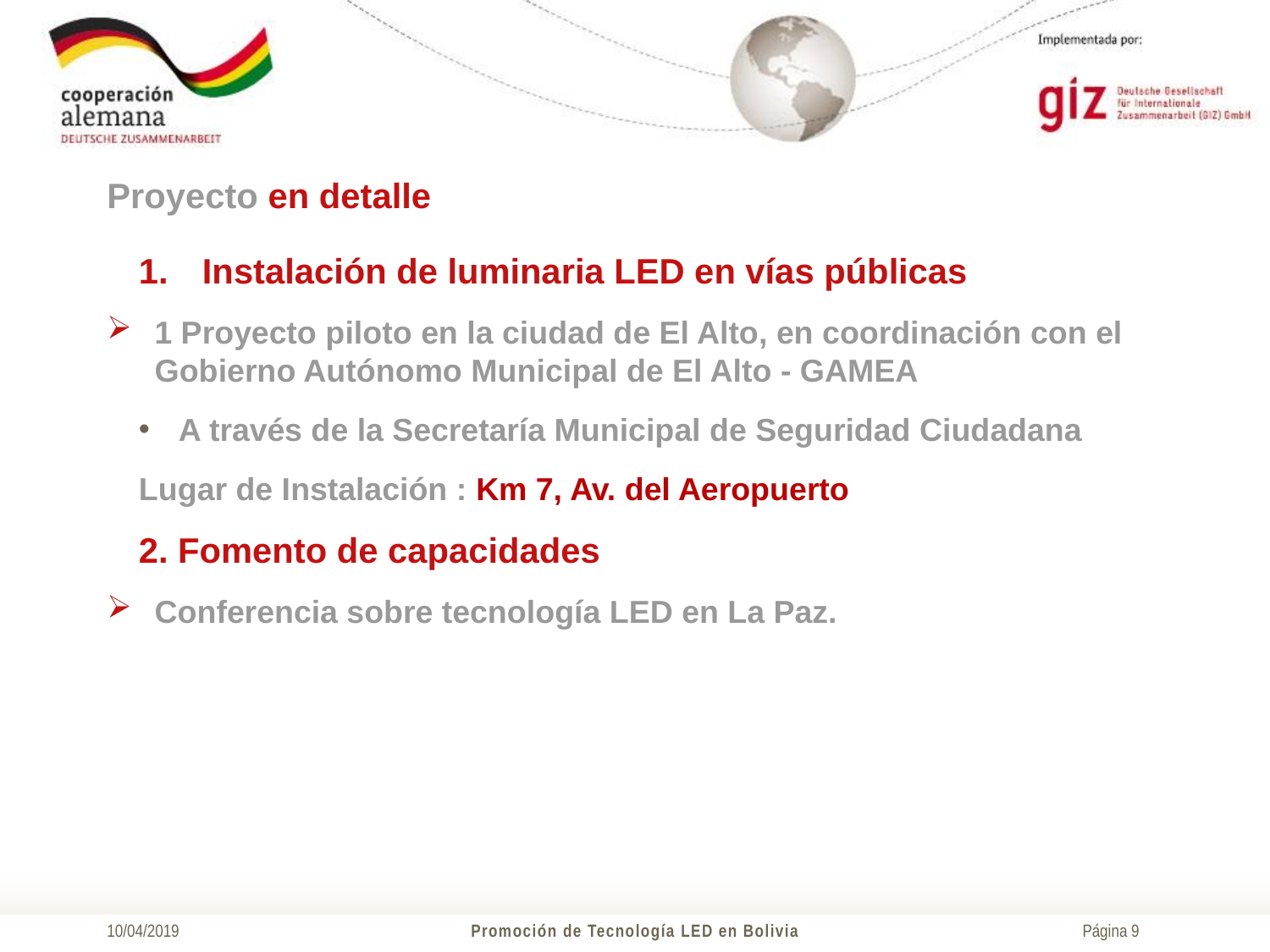

# Proyecto en detalle
Instalación de luminaria LED en vías públicas
1 Proyecto piloto en la ciudad de El Alto, en coordinación con el Gobierno Autónomo Municipal de El Alto - GAMEA
A través de la Secretaría Municipal de Seguridad Ciudadana
Lugar de Instalación : Km 7, Av. del Aeropuerto
2. Fomento de capacidades
Conferencia sobre tecnología LED en La Paz.

10/04/2019
Promoción de Tecnología LED en Bolivia